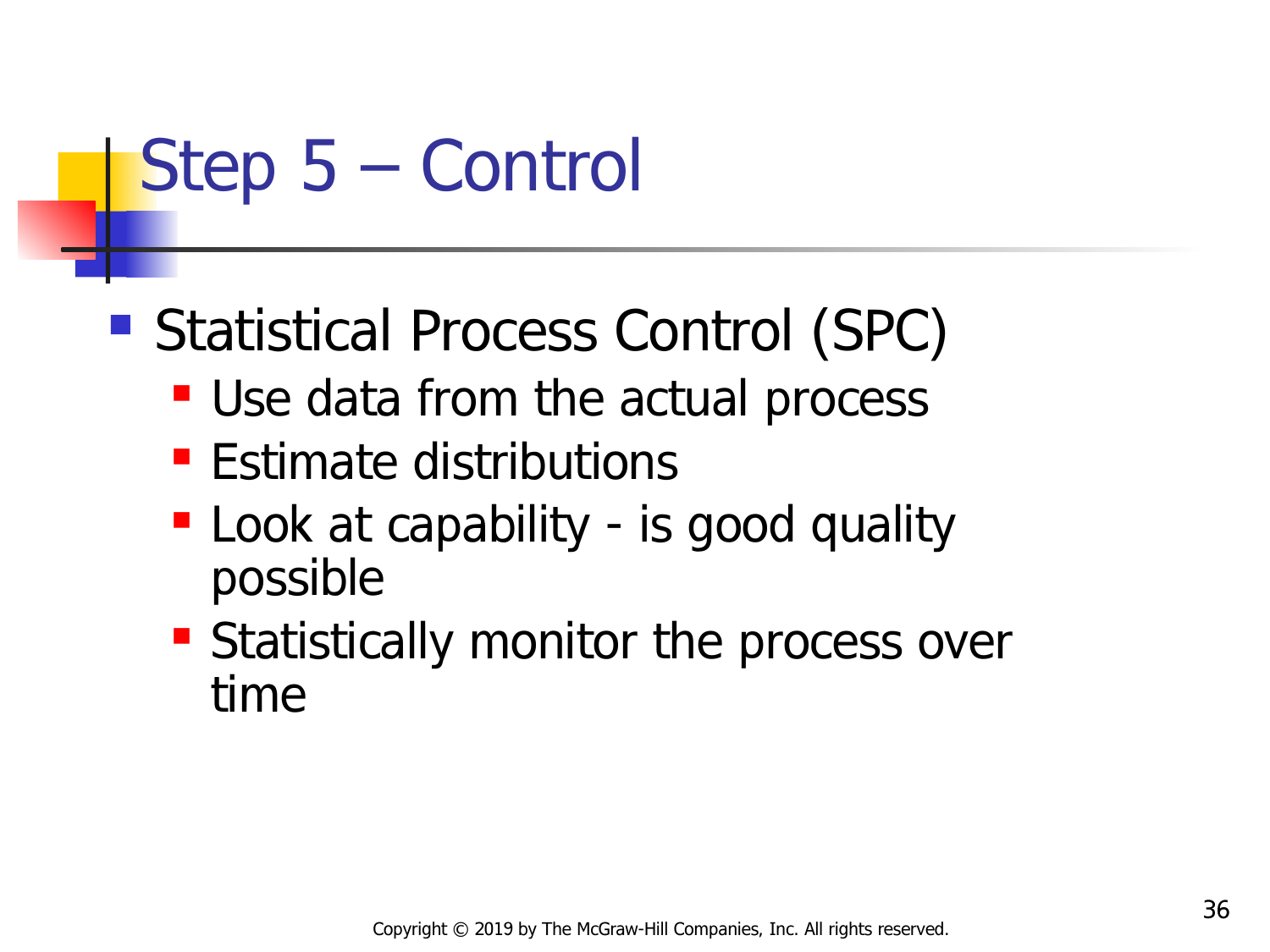

# Step 5 – Control
Statistical Process Control (SPC)
Use data from the actual process
Estimate distributions
Look at capability - is good quality possible
Statistically monitor the process over time

36
Copyright © 2019 by The McGraw-Hill Companies, Inc. All rights reserved.